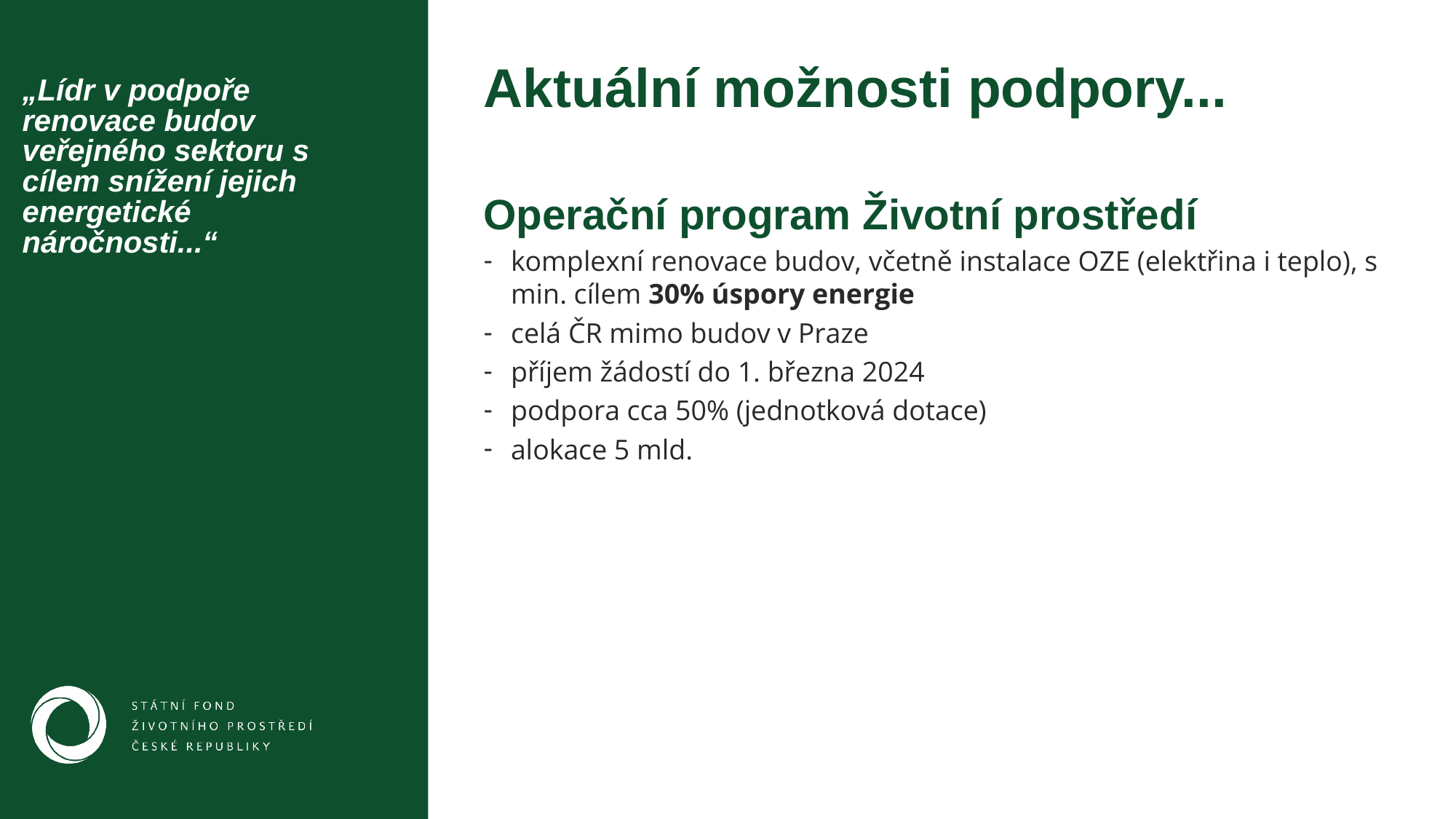

Aktuální možnosti podpory...
„Lídr v podpoře renovace budov veřejného sektoru s cílem snížení jejich energetické náročnosti...“

Operační program Životní prostředí
komplexní renovace budov, včetně instalace OZE (elektřina i teplo), s min. cílem 30% úspory energie
celá ČR mimo budov v Praze
příjem žádostí do 1. března 2024
podpora cca 50% (jednotková dotace)
alokace 5 mld.